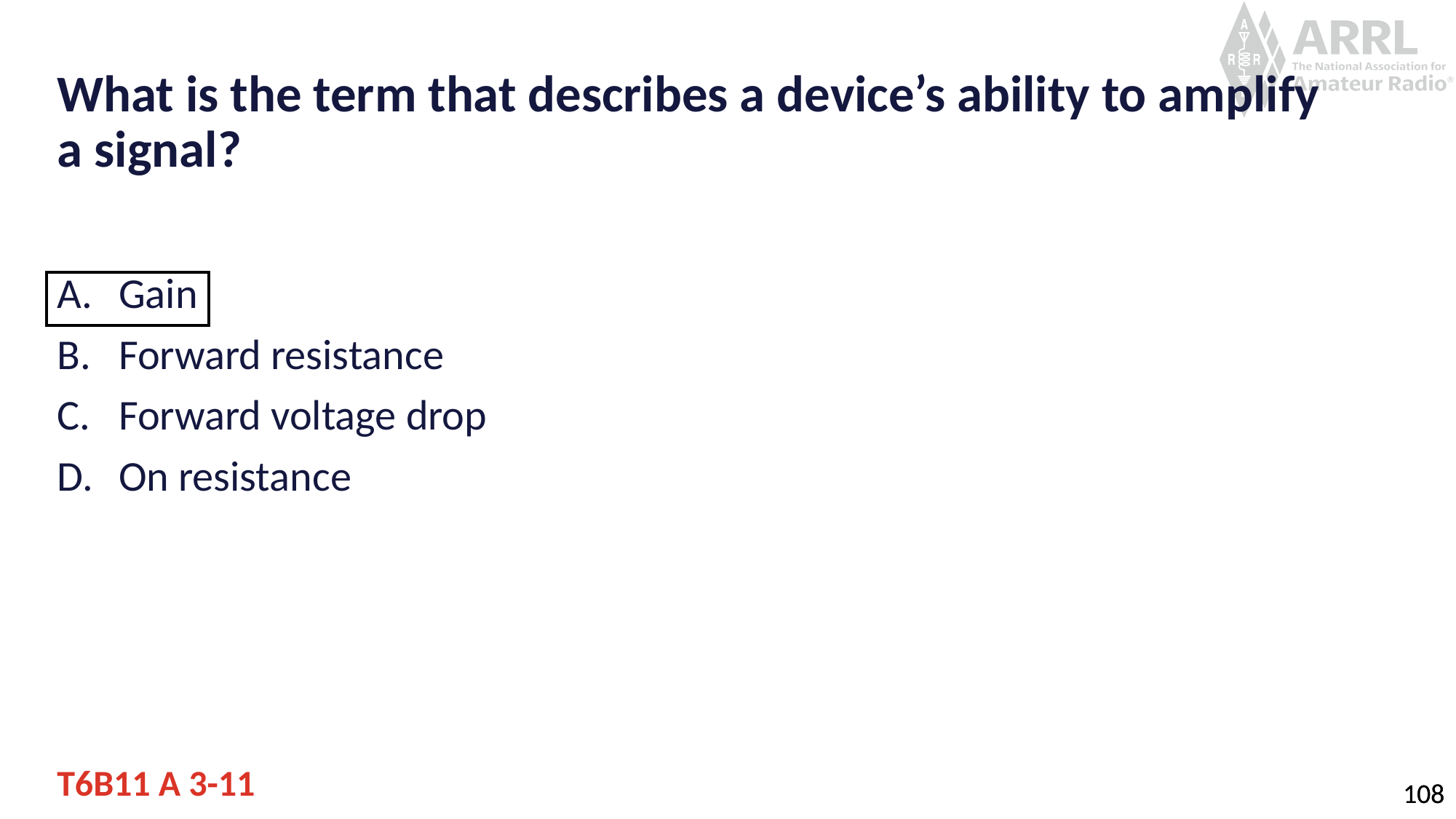

# What is the term that describes a device’s ability to amplify a signal?
Gain
Forward resistance
Forward voltage drop
On resistance

T6B11 A 3-11